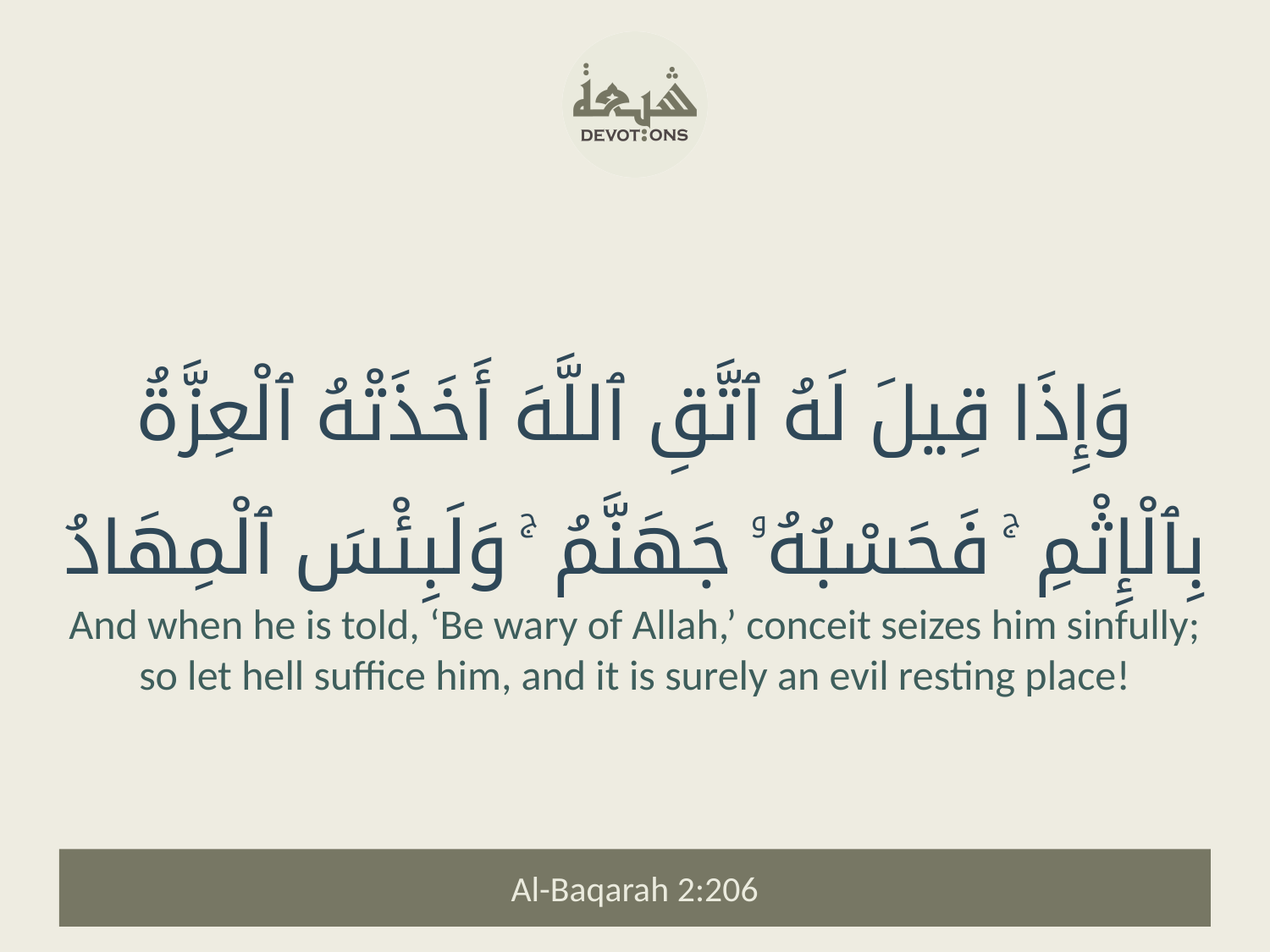

وَإِذَا قِيلَ لَهُ ٱتَّقِ ٱللَّهَ أَخَذَتْهُ ٱلْعِزَّةُ بِٱلْإِثْمِ ۚ فَحَسْبُهُۥ جَهَنَّمُ ۚ وَلَبِئْسَ ٱلْمِهَادُ
And when he is told, ‘Be wary of Allah,’ conceit seizes him sinfully; so let hell suffice him, and it is surely an evil resting place!
Al-Baqarah 2:206